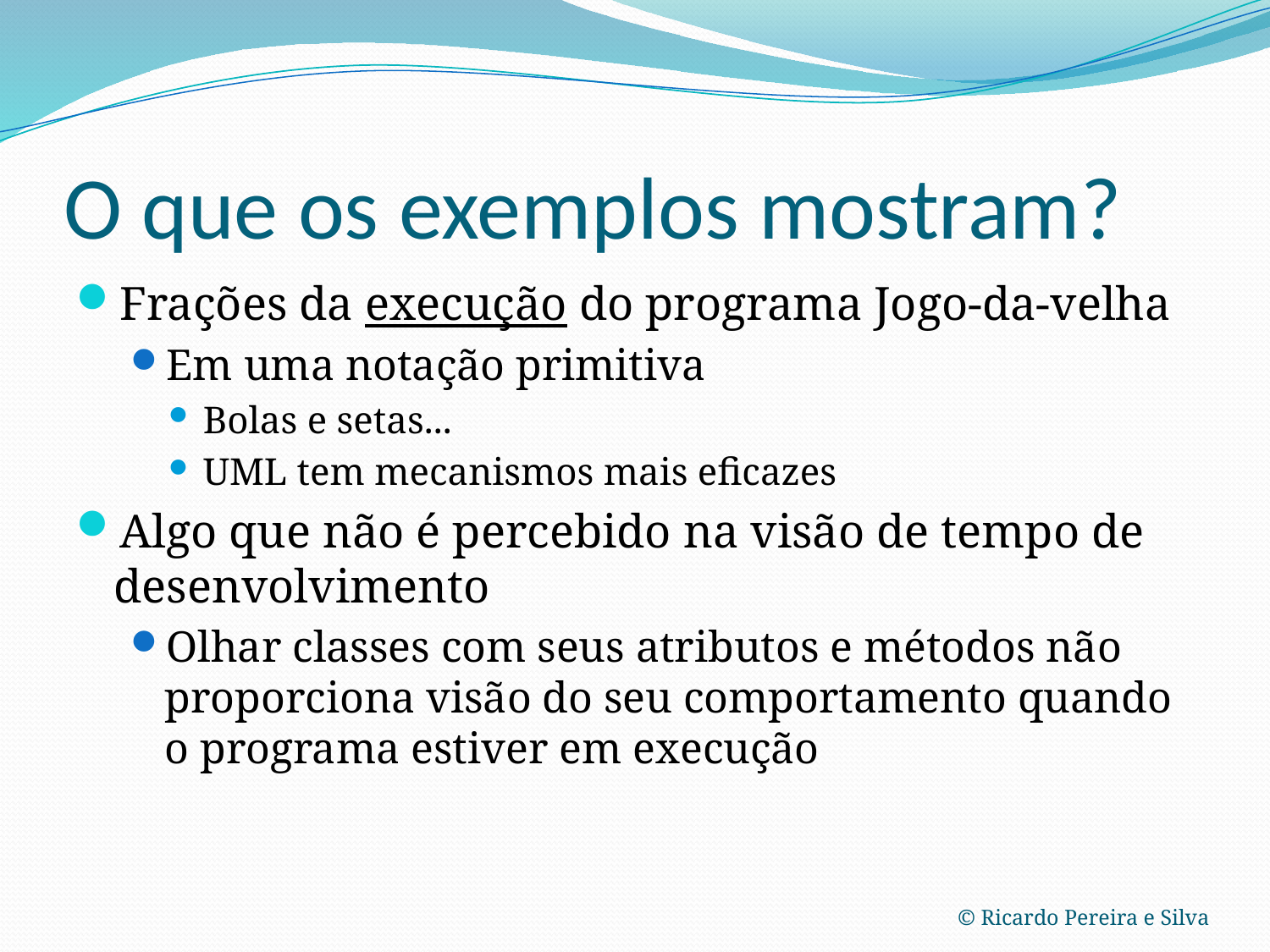

# O que os exemplos mostram?
Frações da execução do programa Jogo-da-velha
Em uma notação primitiva
Bolas e setas...
UML tem mecanismos mais eficazes
Algo que não é percebido na visão de tempo de desenvolvimento
Olhar classes com seus atributos e métodos não proporciona visão do seu comportamento quando o programa estiver em execução
© Ricardo Pereira e Silva